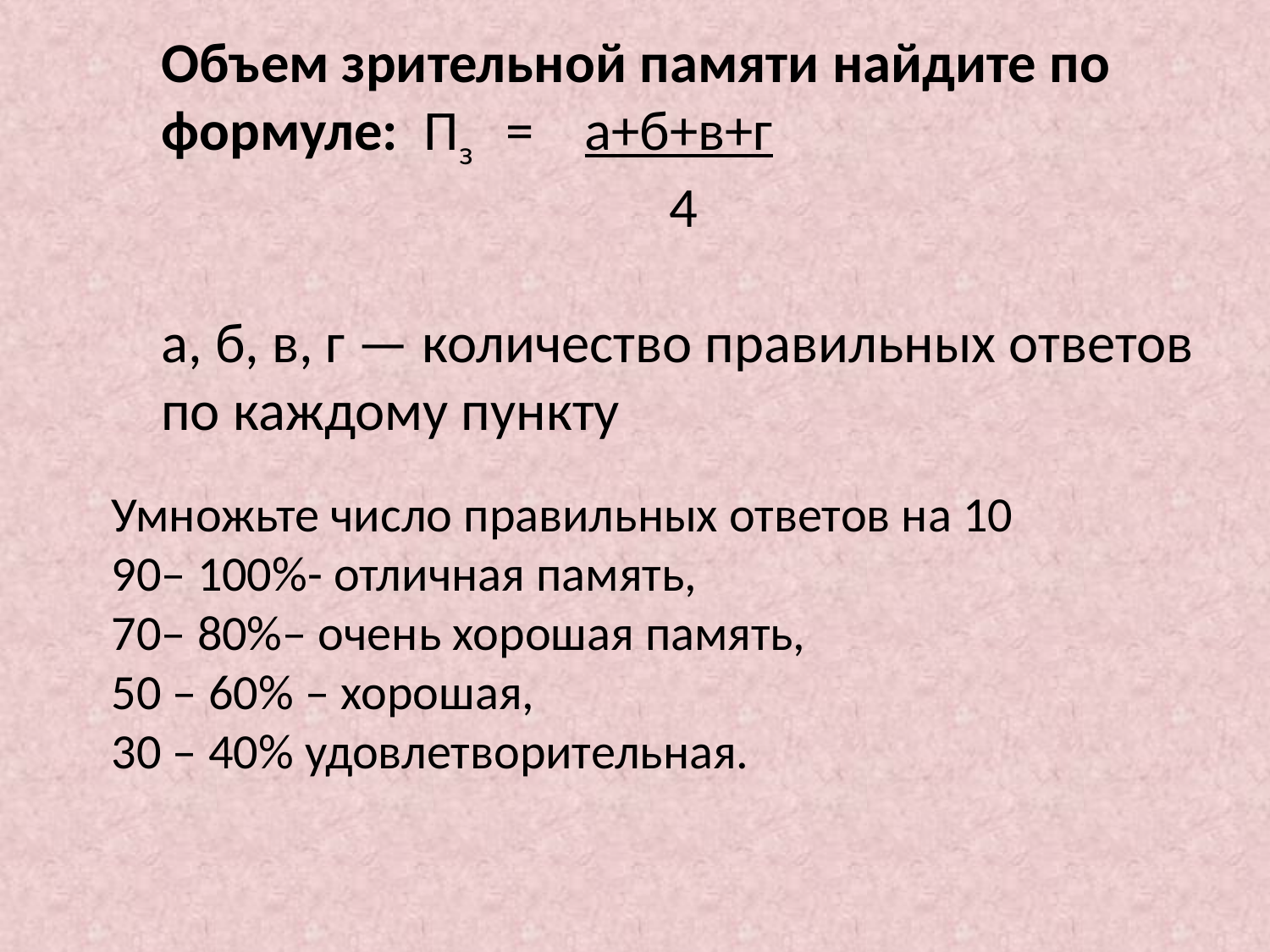

Объем зрительной памяти найдите по формуле:  Пз   =    а+б+в+г
	                              4
а, б, в, г — количество правильных ответов по каждому пункту

Умножьте число правильных ответов на 10
90– 100%- отличная память,
70– 80%– очень хорошая память,
50 – 60% – хорошая,
30 – 40% удовлетворительная.